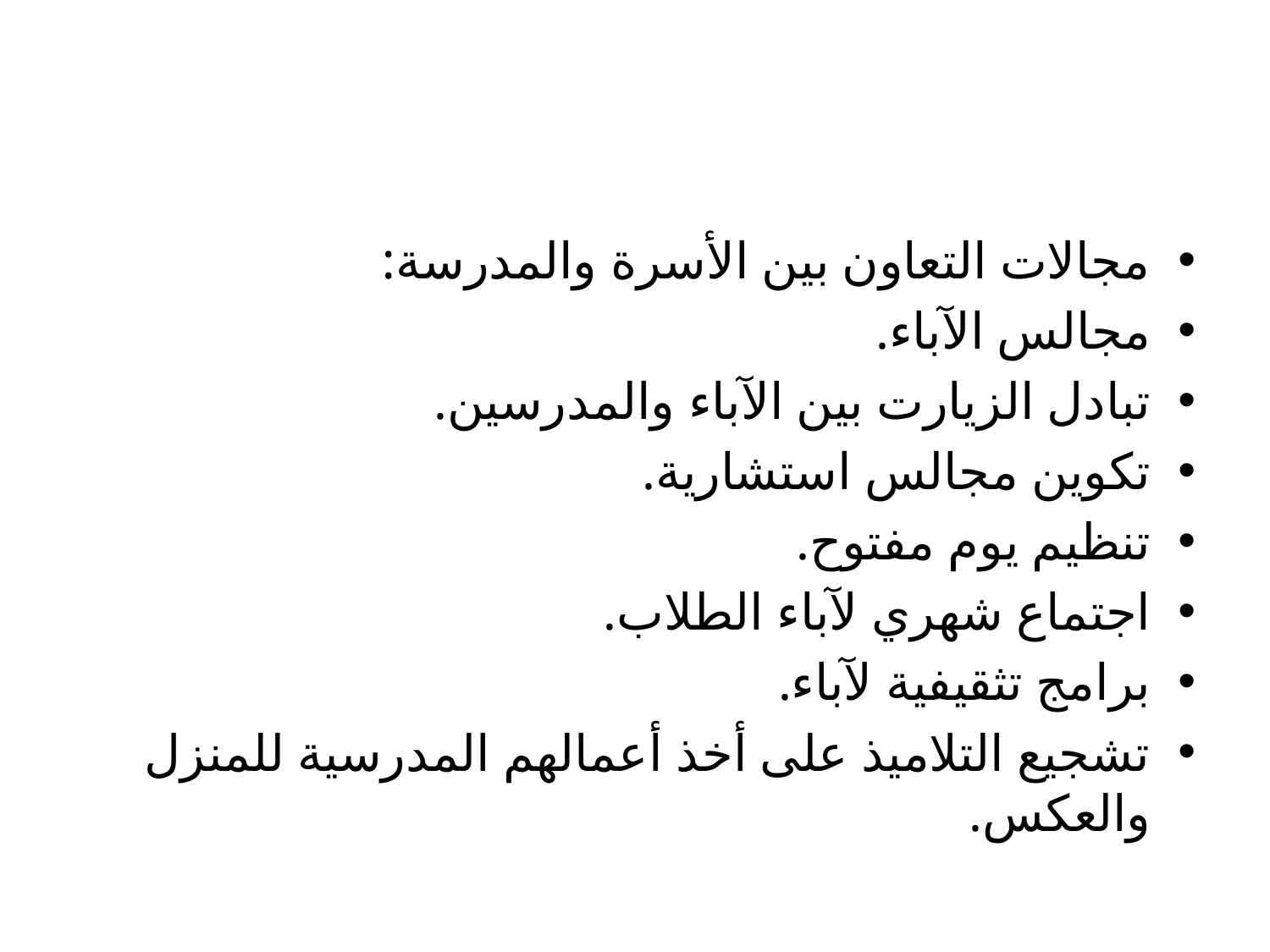

#
مجالات التعاون بين الأسرة والمدرسة:
مجالس الآباء.
تبادل الزيارت بين الآباء والمدرسين.
تكوين مجالس استشارية.
تنظيم يوم مفتوح.
اجتماع شهري لآباء الطلاب.
برامج تثقيفية لآباء.
تشجيع التلاميذ على أخذ أعمالهم المدرسية للمنزل والعكس.